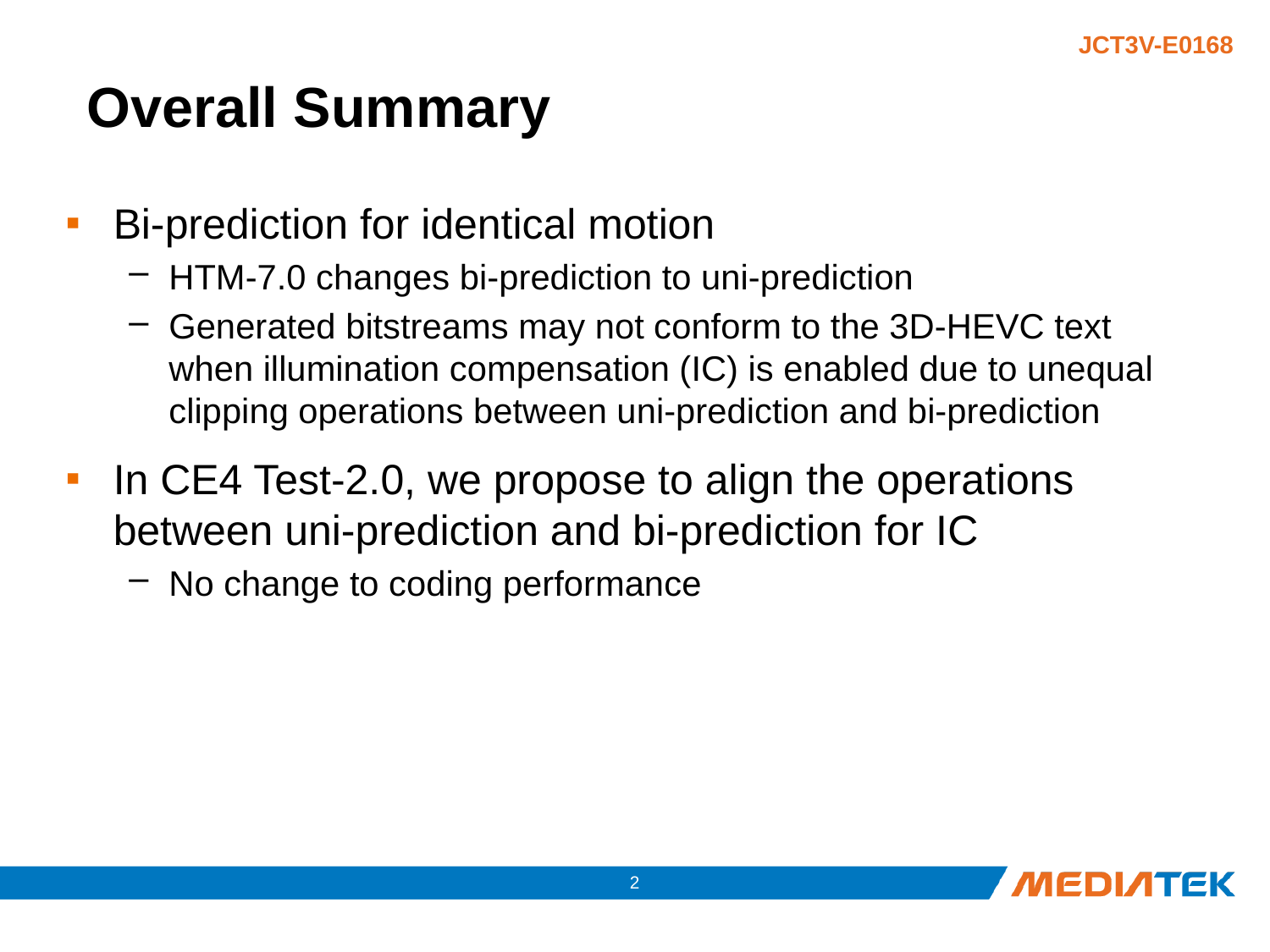

# Overall Summary
Bi-prediction for identical motion
HTM-7.0 changes bi-prediction to uni-prediction
Generated bitstreams may not conform to the 3D-HEVC text when illumination compensation (IC) is enabled due to unequal clipping operations between uni-prediction and bi-prediction
In CE4 Test-2.0, we propose to align the operations between uni-prediction and bi-prediction for IC
No change to coding performance

2